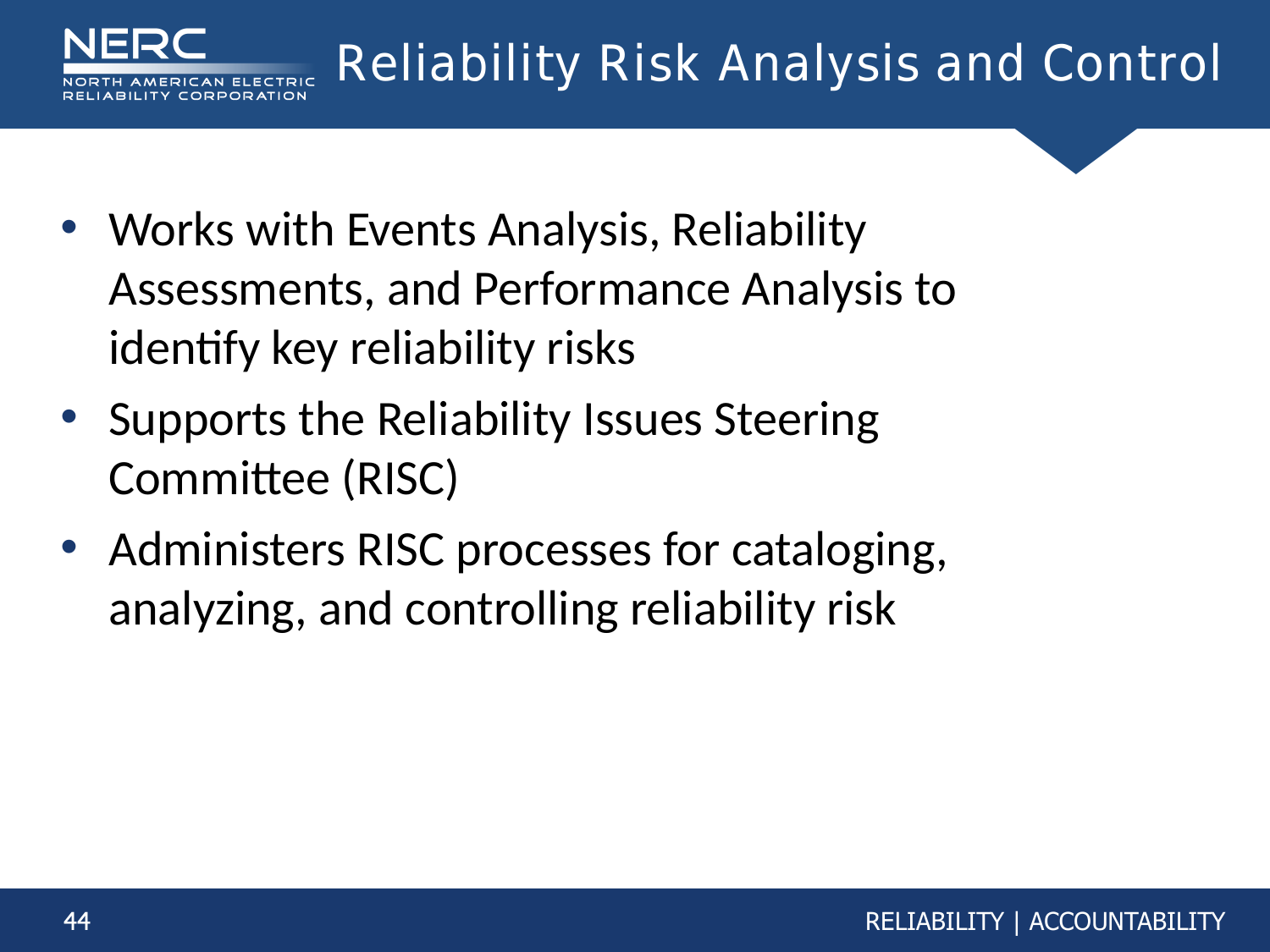

# Reliability Risk Analysis and Control
Works with Events Analysis, Reliability Assessments, and Performance Analysis to identify key reliability risks
Supports the Reliability Issues Steering Committee (RISC)
Administers RISC processes for cataloging, analyzing, and controlling reliability risk